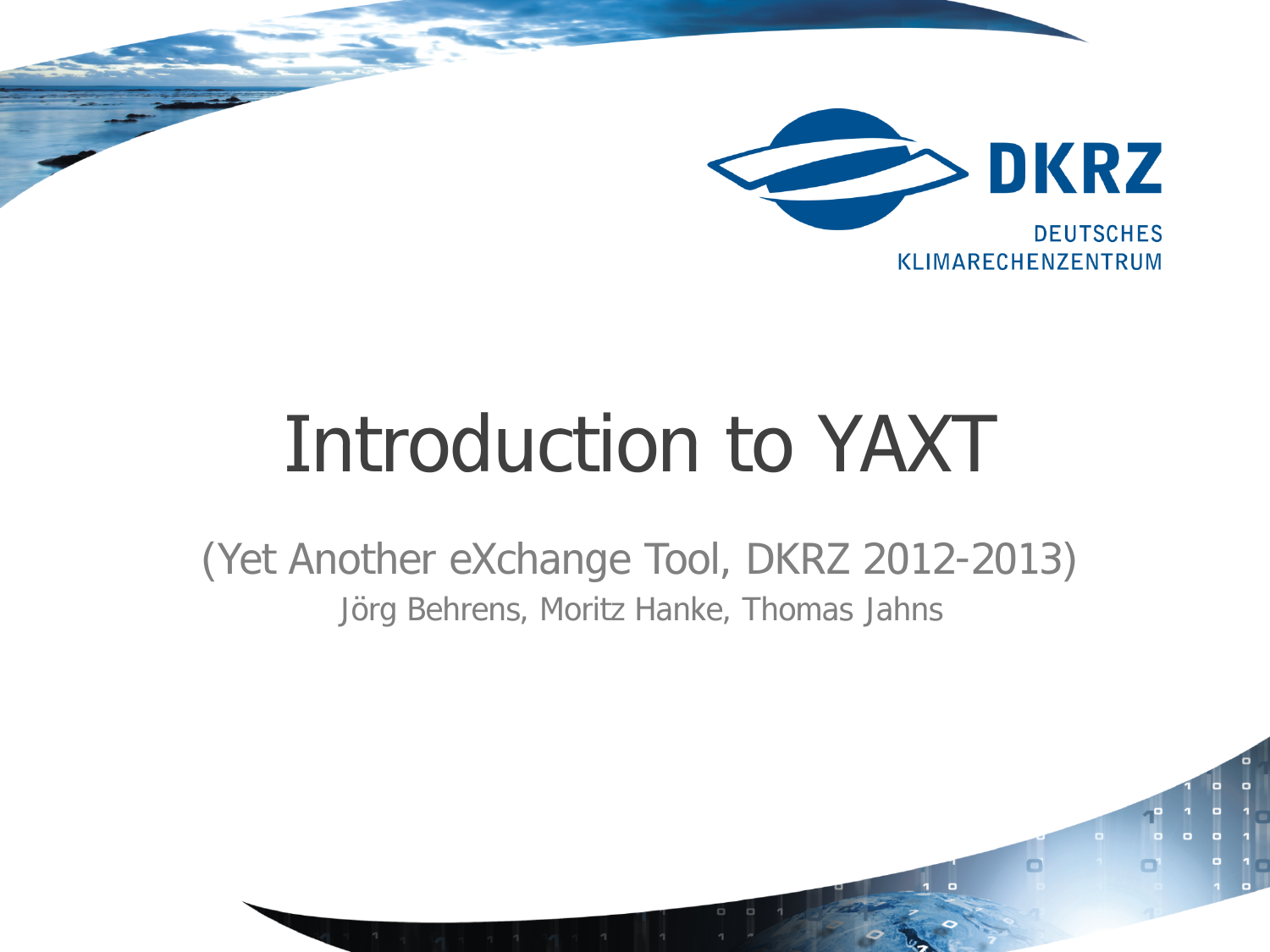

# Introduction to YAXT
(Yet Another eXchange Tool, DKRZ 2012-2013)
Jörg Behrens, Moritz Hanke, Thomas Jahns